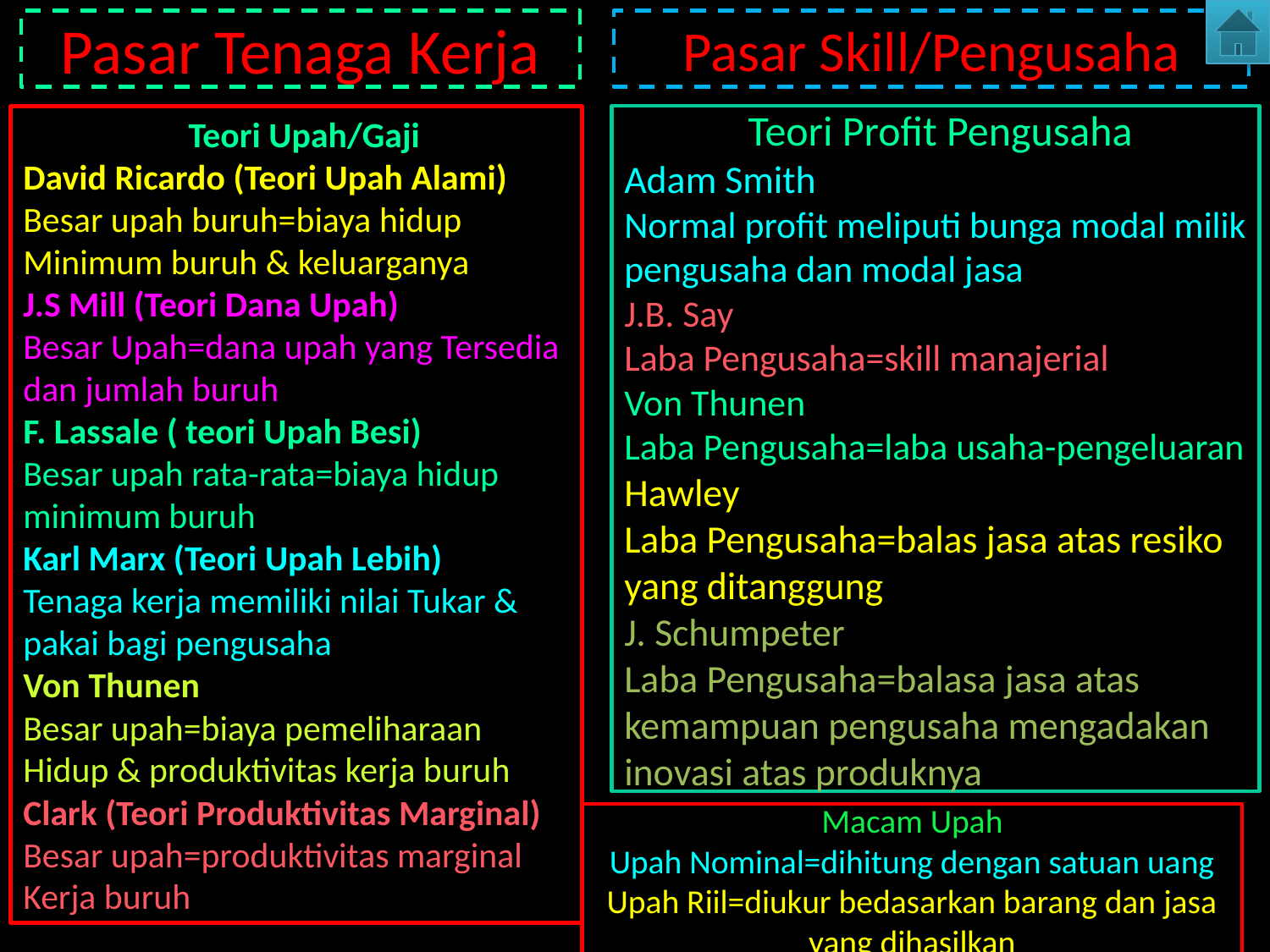

# Pasar Tenaga Kerja
Pasar Skill/Pengusaha
 Teori Profit Pengusaha
Adam Smith
Normal profit meliputi bunga modal milik pengusaha dan modal jasa
J.B. Say
Laba Pengusaha=skill manajerial
Von Thunen
Laba Pengusaha=laba usaha-pengeluaran
Hawley
Laba Pengusaha=balas jasa atas resiko yang ditanggung
J. Schumpeter
Laba Pengusaha=balasa jasa atas kemampuan pengusaha mengadakan inovasi atas produknya
  Teori Upah/Gaji
David Ricardo (Teori Upah Alami)
Besar upah buruh=biaya hidup
Minimum buruh & keluarganya
J.S Mill (Teori Dana Upah)
Besar Upah=dana upah yang Tersedia
dan jumlah buruh
F. Lassale ( teori Upah Besi)
Besar upah rata-rata=biaya hidup
minimum buruh
Karl Marx (Teori Upah Lebih)
Tenaga kerja memiliki nilai Tukar &
pakai bagi pengusaha
Von Thunen
Besar upah=biaya pemeliharaan
Hidup & produktivitas kerja buruh
Clark (Teori Produktivitas Marginal)
Besar upah=produktivitas marginal
Kerja buruh
Macam Upah
Upah Nominal=dihitung dengan satuan uang
Upah Riil=diukur bedasarkan barang dan jasa yang dihasilkan